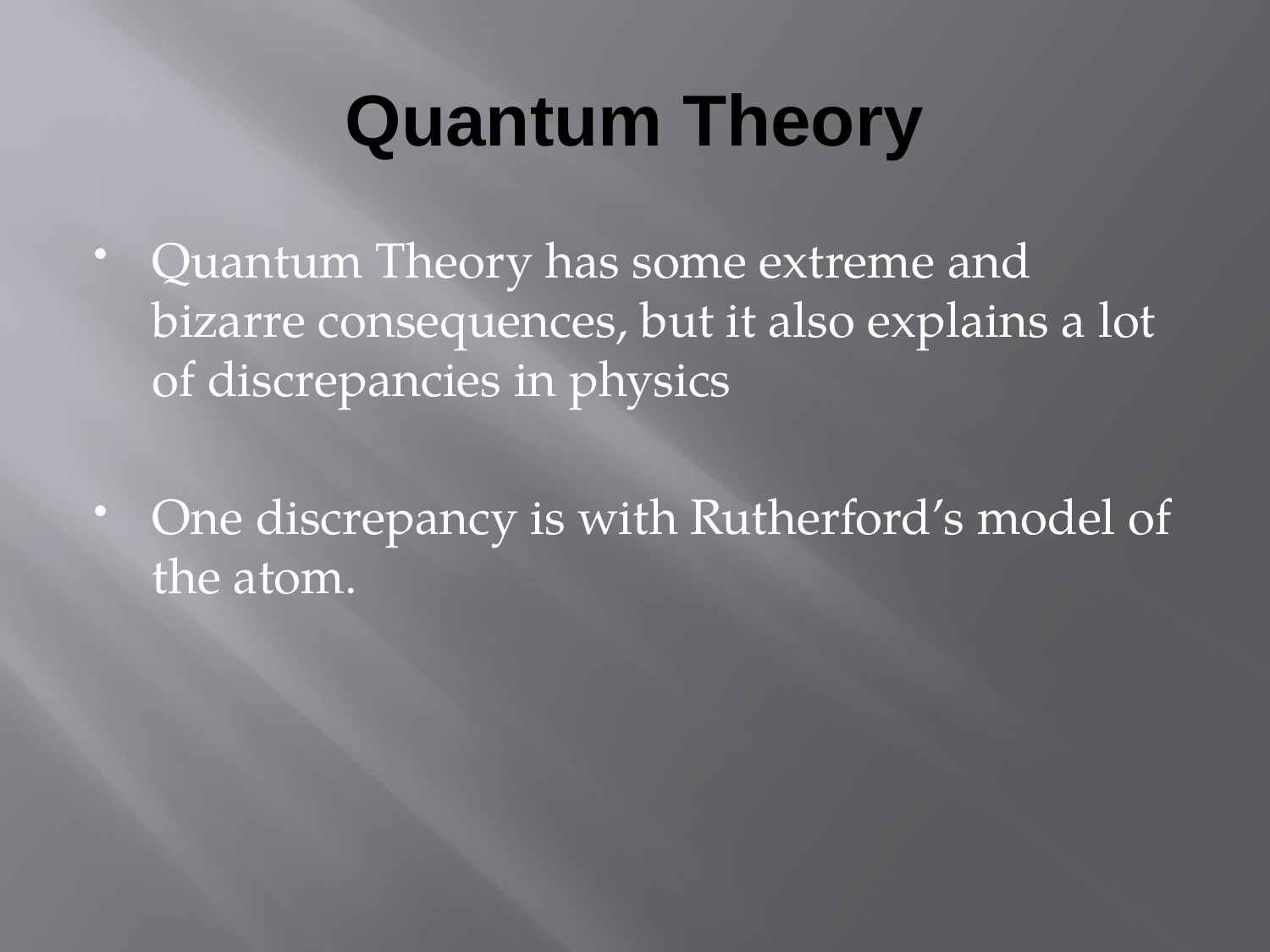

# Quantum Theory
Quantum Theory has some extreme and bizarre consequences, but it also explains a lot of discrepancies in physics

One discrepancy is with Rutherford’s model of the atom.